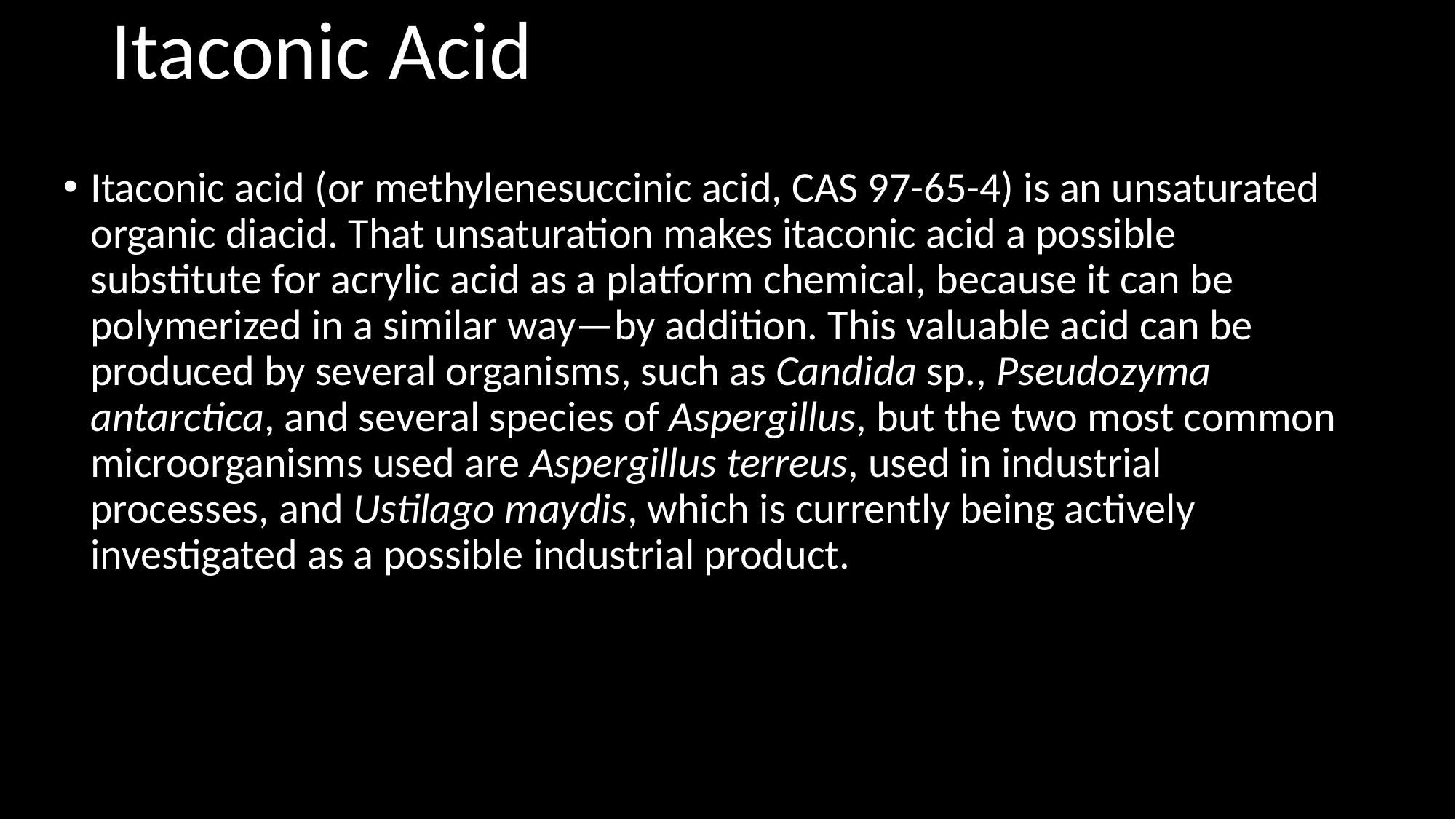

# Itaconic Acid
Itaconic acid (or methylenesuccinic acid, CAS 97-65-4) is an unsaturated organic diacid. That unsaturation makes itaconic acid a possible substitute for acrylic acid as a platform chemical, because it can be polymerized in a similar way—by addition. This valuable acid can be produced by several organisms, such as Candida sp., Pseudozyma antarctica, and several species of Aspergillus, but the two most common microorganisms used are Aspergillus terreus, used in industrial processes, and Ustilago maydis, which is currently being actively investigated as a possible industrial product.